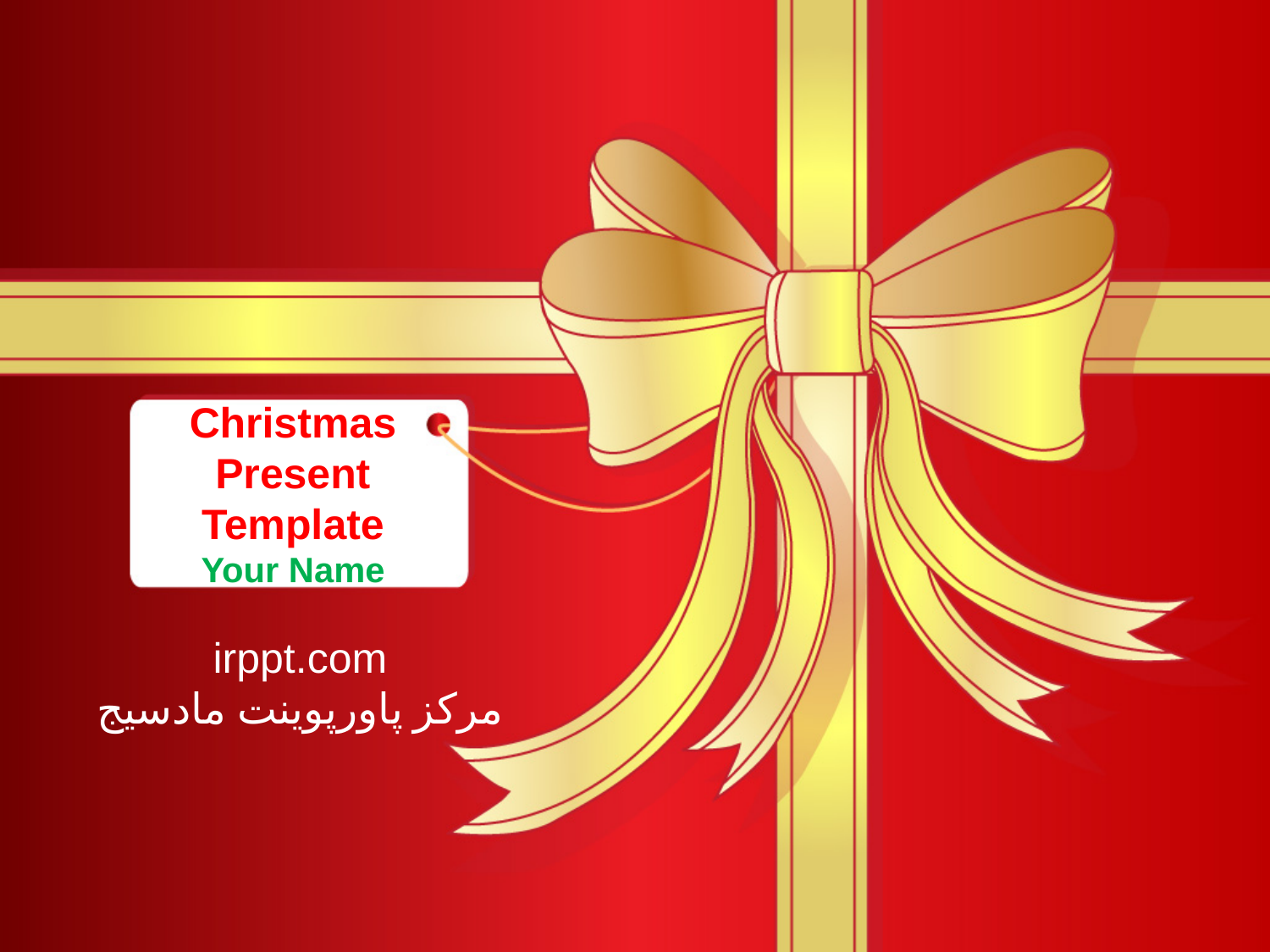

Christmas
Present Template
Your Name

irppt.com
مرکز پاورپوینت مادسیج